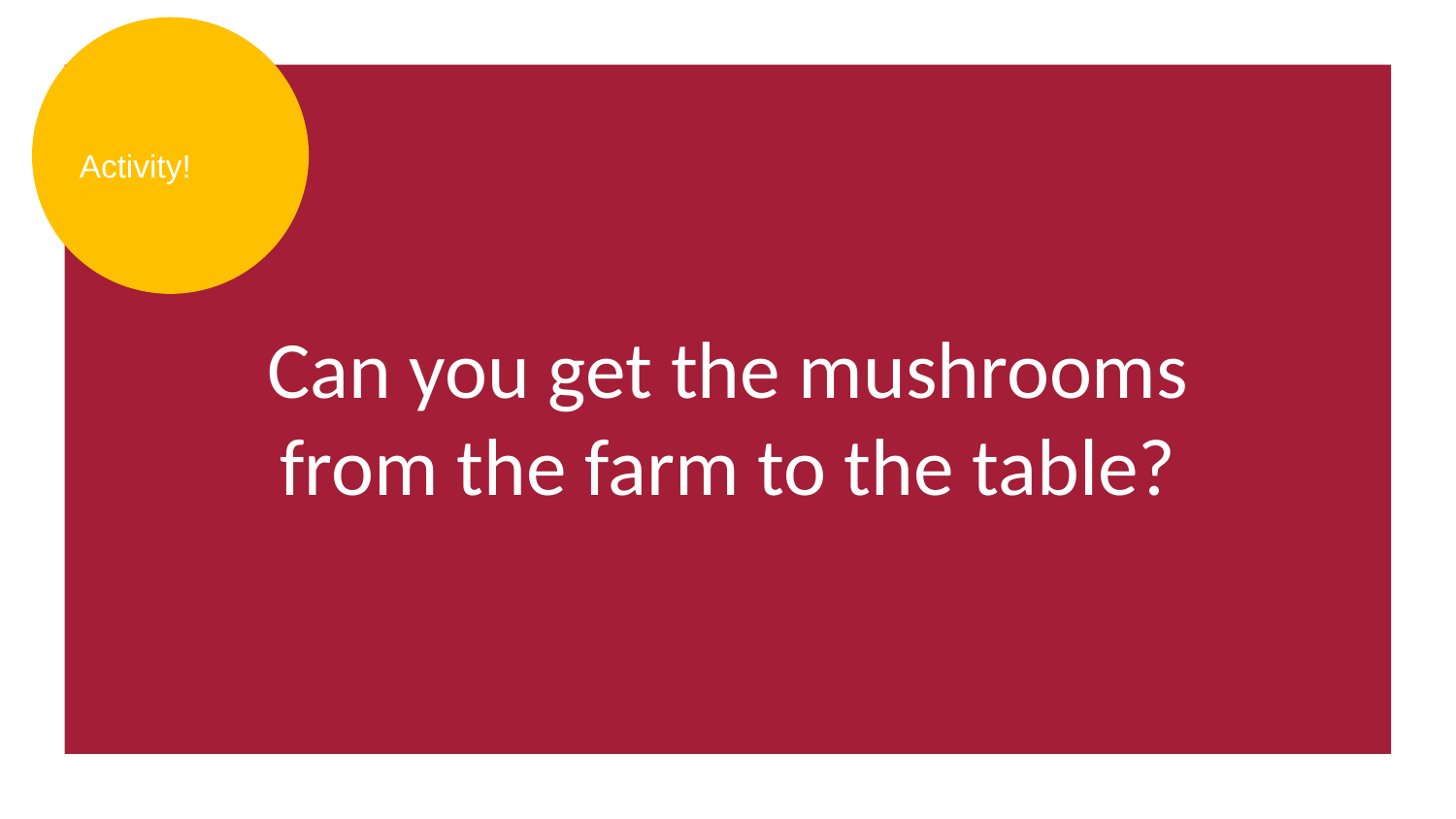

Activity!
Can you get the mushrooms from the farm to the table?